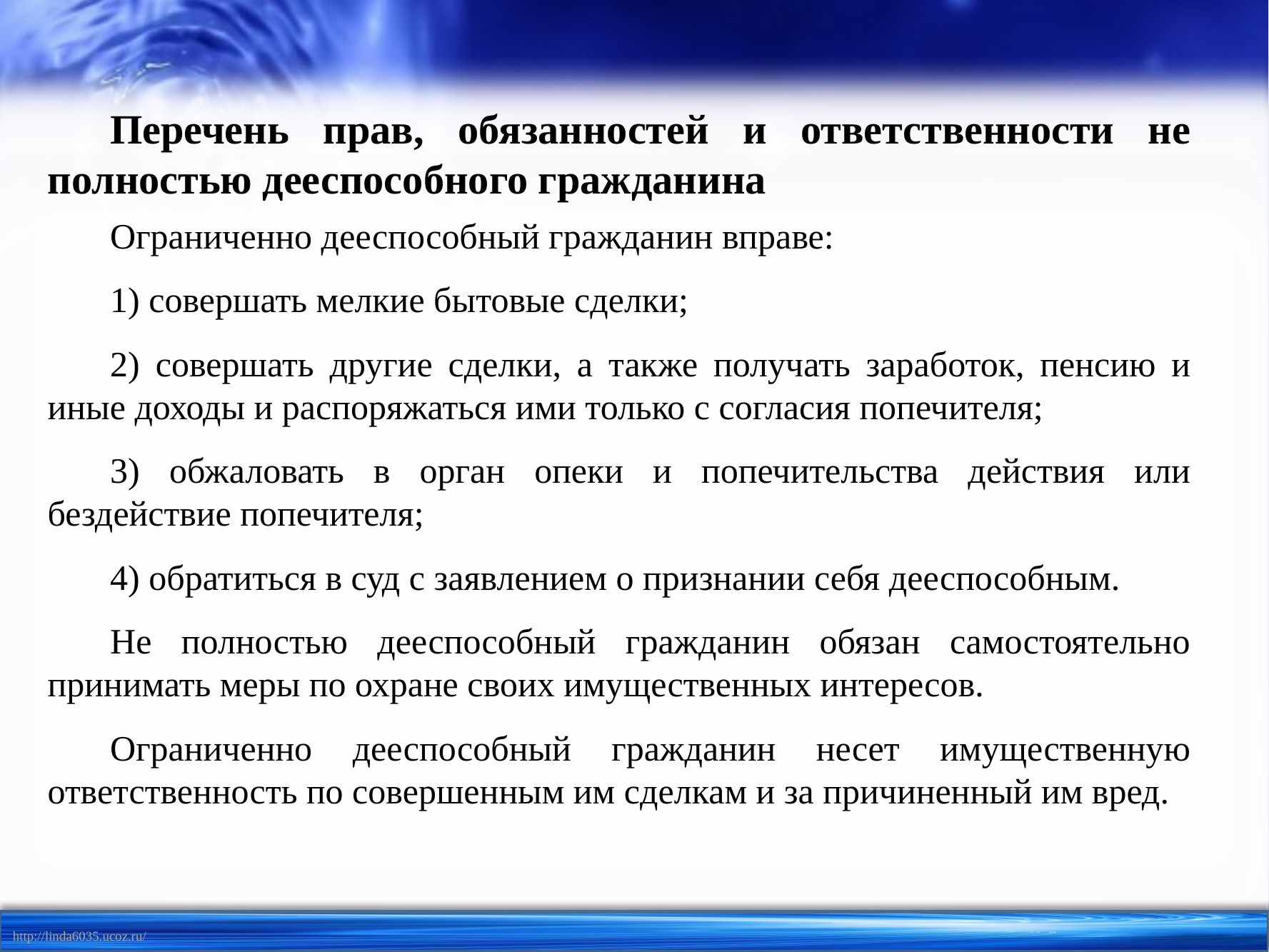

Перечень прав, обязанностей и ответственности не полностью дееспособного гражданина
Ограниченно дееспособный гражданин вправе:
1) совершать мелкие бытовые сделки;
2) совершать другие сделки, а также получать заработок, пенсию и иные доходы и распоряжаться ими только с согласия попечителя;
3) обжаловать в орган опеки и попечительства действия или бездействие попечителя;
4) обратиться в суд с заявлением о признании себя дееспособным.
Не полностью дееспособный гражданин обязан самостоятельно принимать меры по охране своих имущественных интересов.
Ограниченно дееспособный гражданин несет имущественную ответственность по совершенным им сделкам и за причиненный им вред.